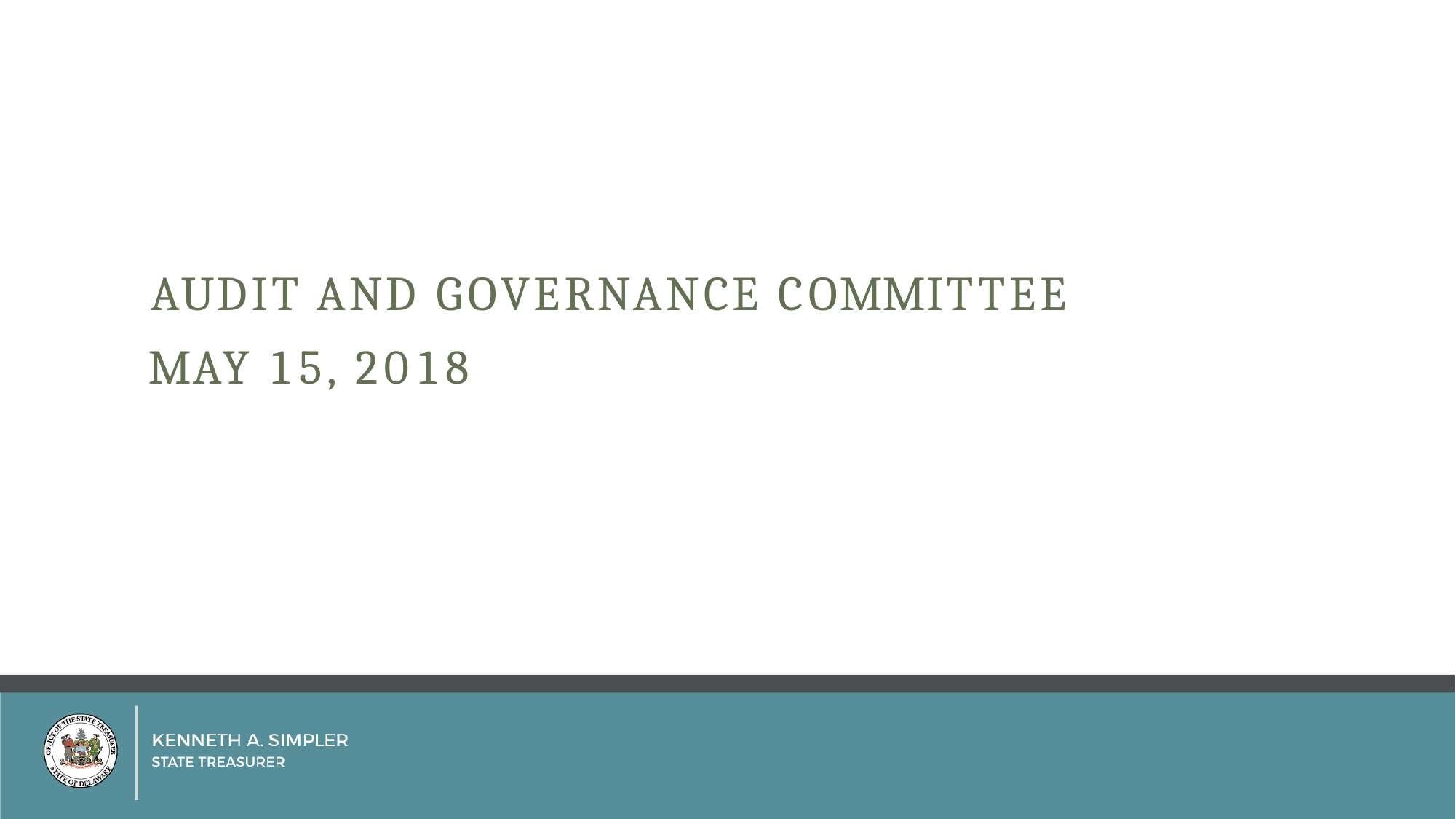

Audit AND GOVERNANCE COMMITTEE
May 15, 2018